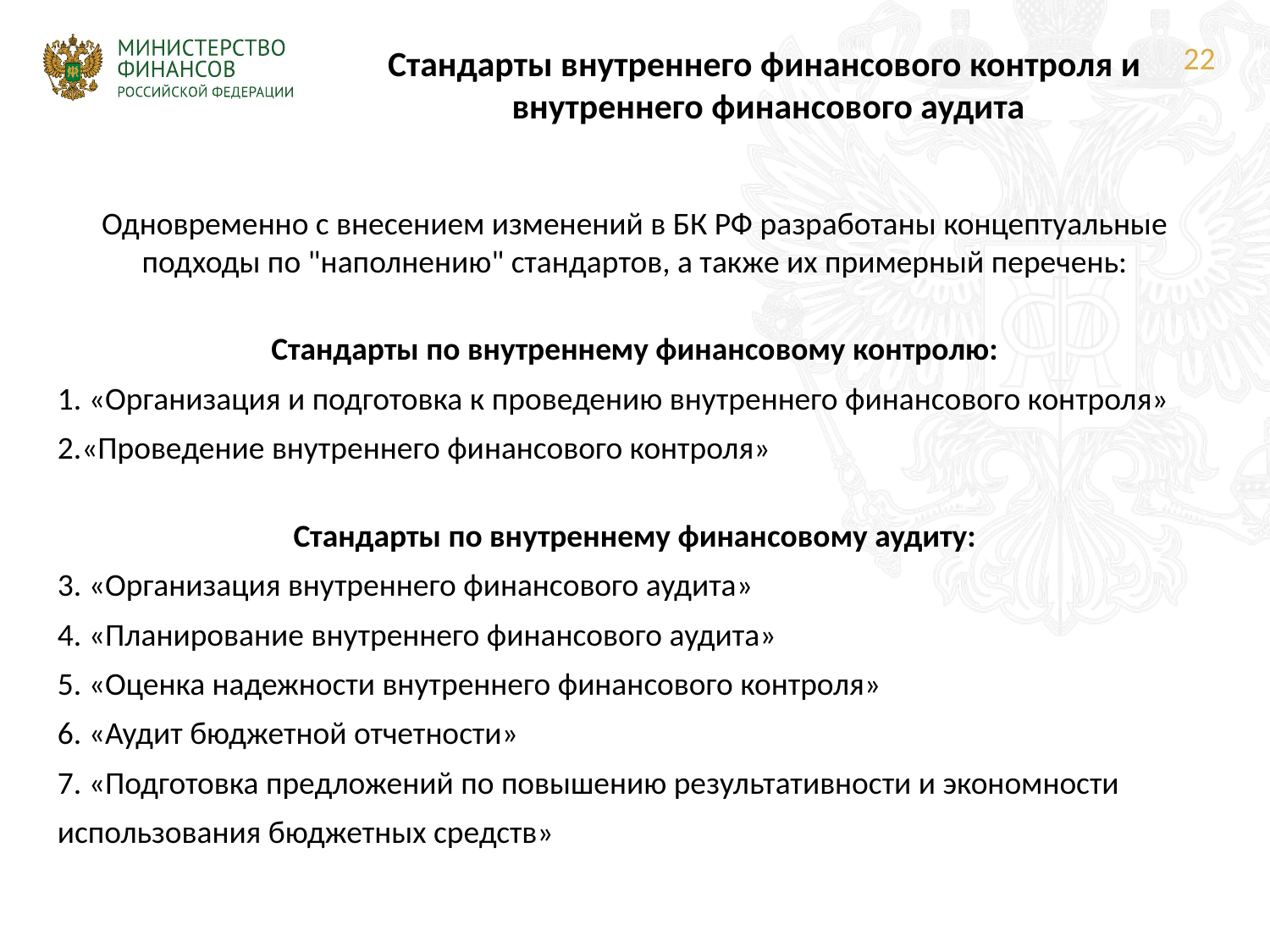

22
Стандарты внутреннего финансового контроля и
внутреннего финансового аудита
Одновременно с внесением изменений в БК РФ разработаны концептуальные подходы по "наполнению" стандартов, а также их примерный перечень:

Стандарты по внутреннему финансовому контролю:
1. «Организация и подготовка к проведению внутреннего финансового контроля»
«Проведение внутреннего финансового контроля»

Стандарты по внутреннему финансовому аудиту:
3. «Организация внутреннего финансового аудита»
4. «Планирование внутреннего финансового аудита»
5. «Оценка надежности внутреннего финансового контроля»
6. «Аудит бюджетной отчетности»
7. «Подготовка предложений по повышению результативности и экономности использования бюджетных средств»